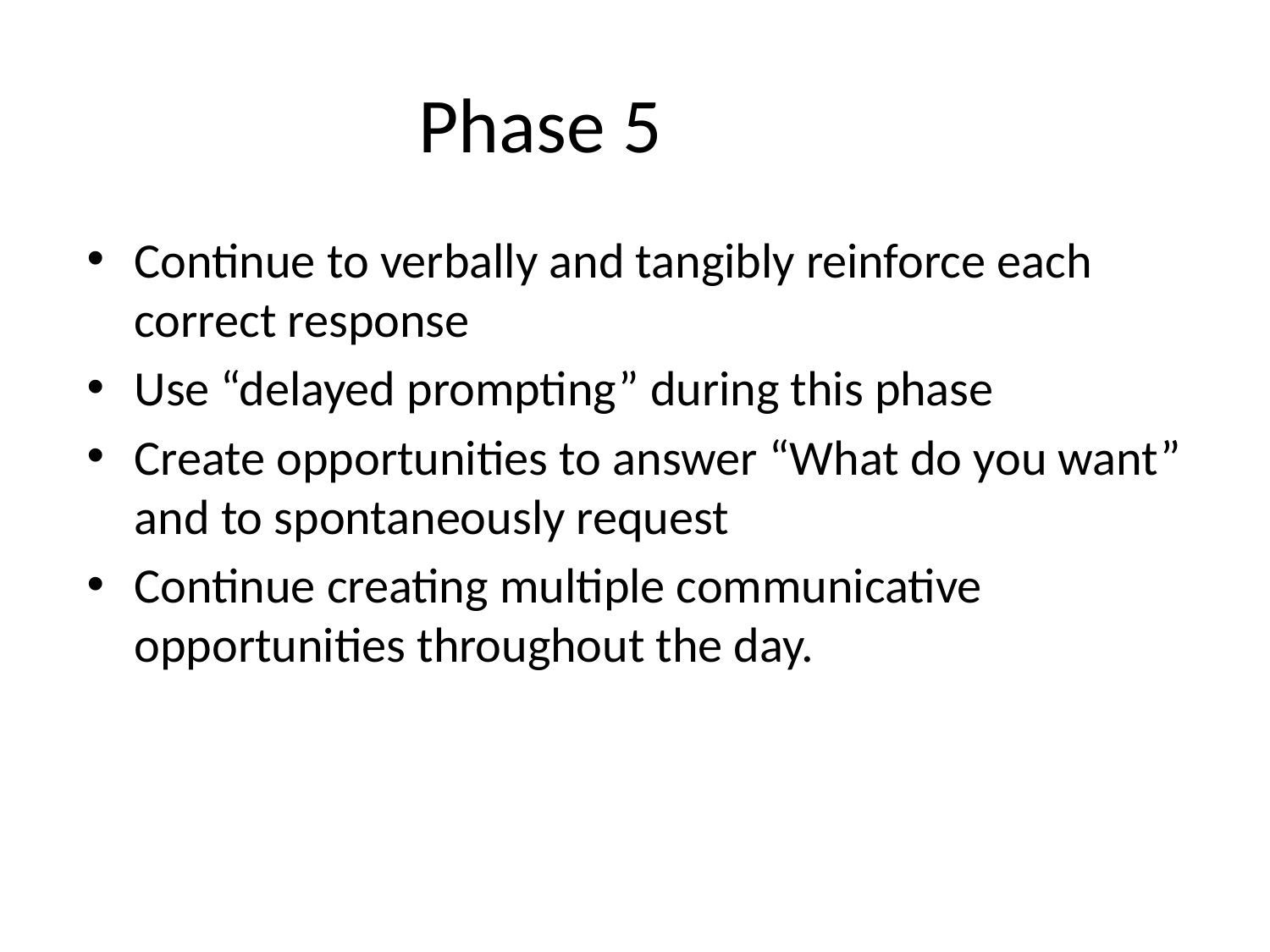

# Phase 5
Continue to verbally and tangibly reinforce each correct response
Use “delayed prompting” during this phase
Create opportunities to answer “What do you want” and to spontaneously request
Continue creating multiple communicative opportunities throughout the day.